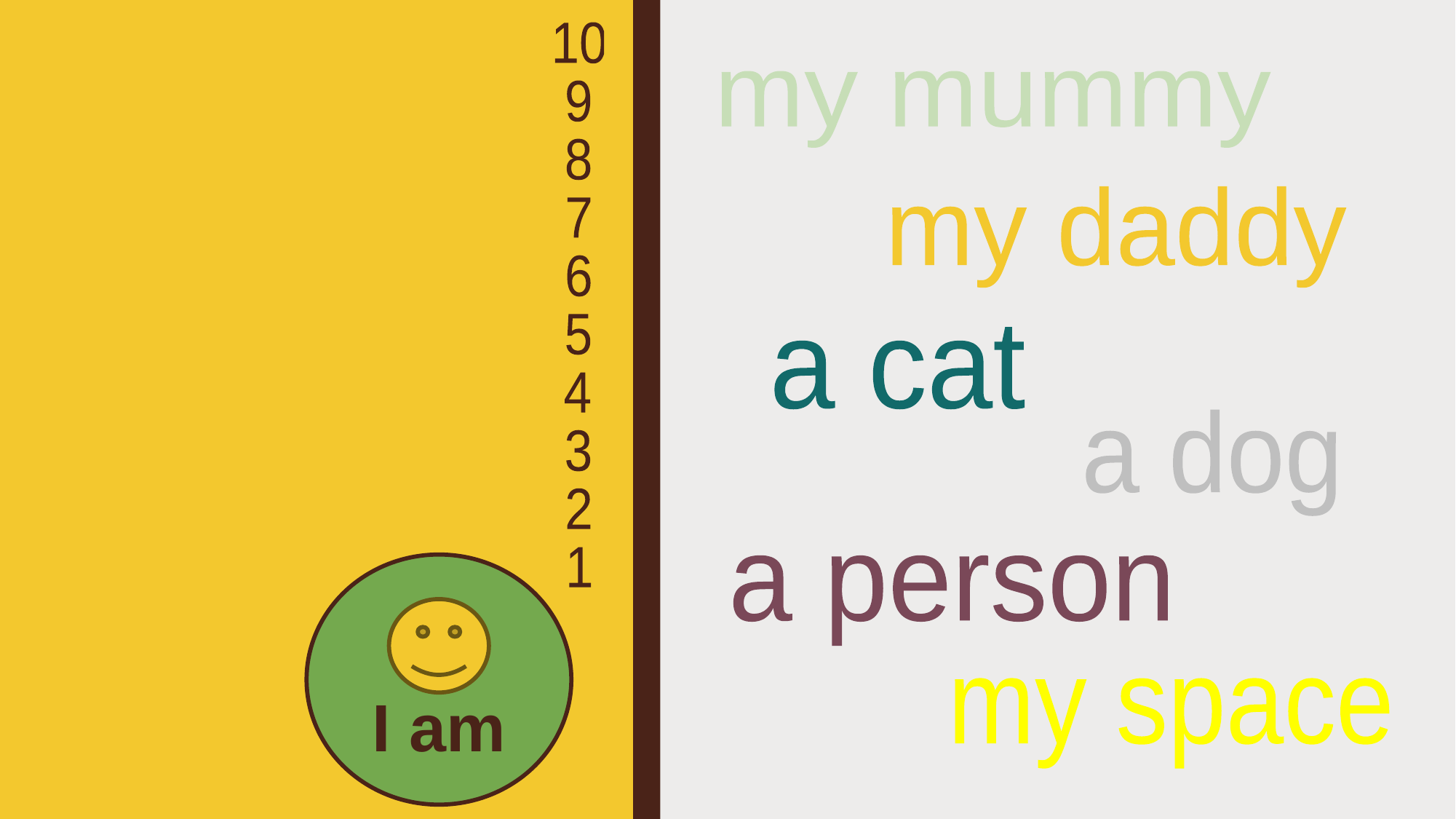

10
9
8
7
6
5
4
3
2
1
my mummy
my daddy
a cat
a dog

I am
a person
my space